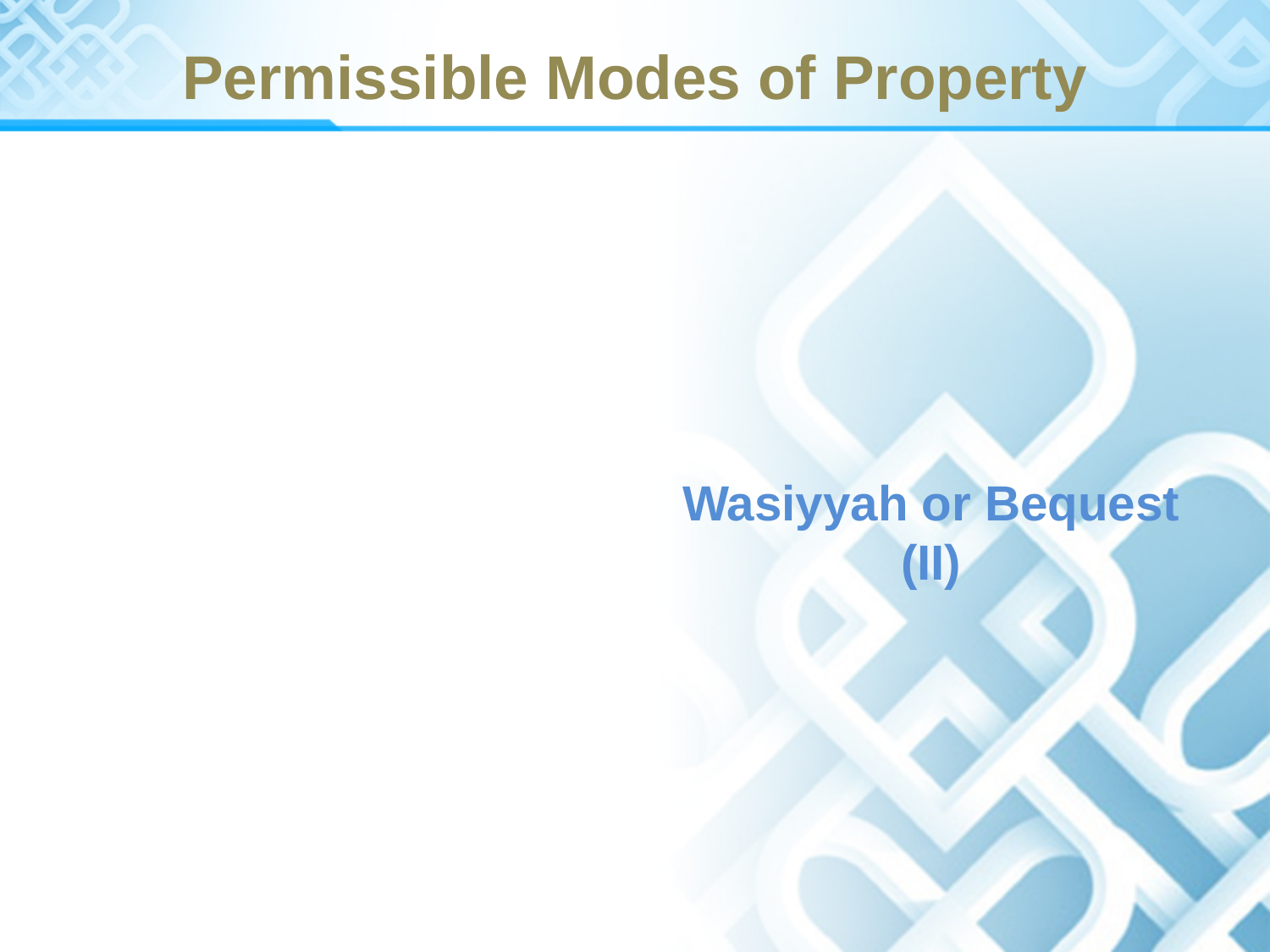

# Permissible Modes of Property
Wasiyyah or Bequest (II)